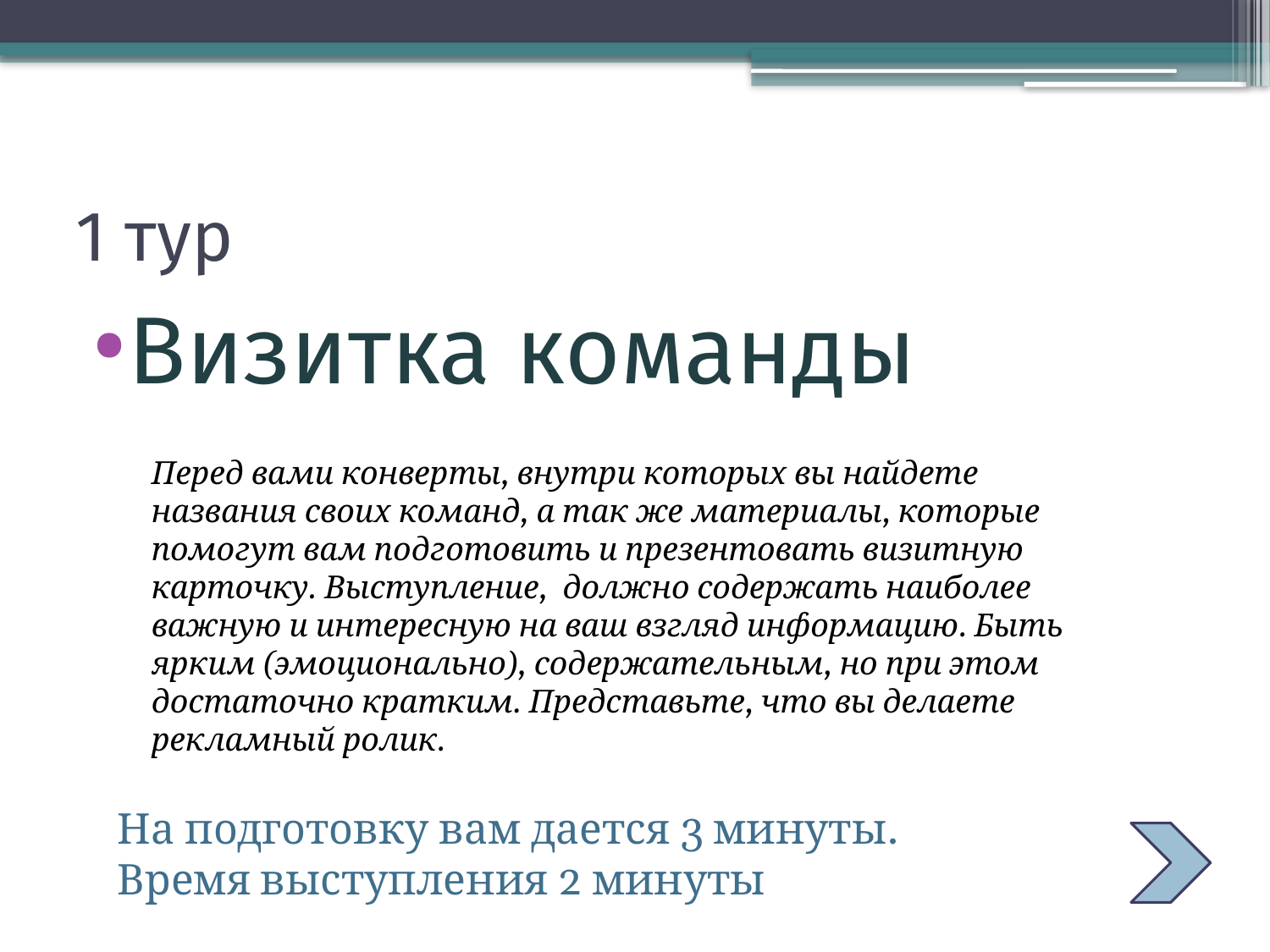

# 1 тур
Визитка команды
Перед вами конверты, внутри которых вы найдете названия своих команд, а так же материалы, которые помогут вам подготовить и презентовать визитную карточку. Выступление,  должно содержать наиболее важную и интересную на ваш взгляд информацию. Быть ярким (эмоционально), содержательным, но при этом достаточно кратким. Представьте, что вы делаете рекламный ролик.

На подготовку вам дается 3 минуты.
Время выступления 2 минуты